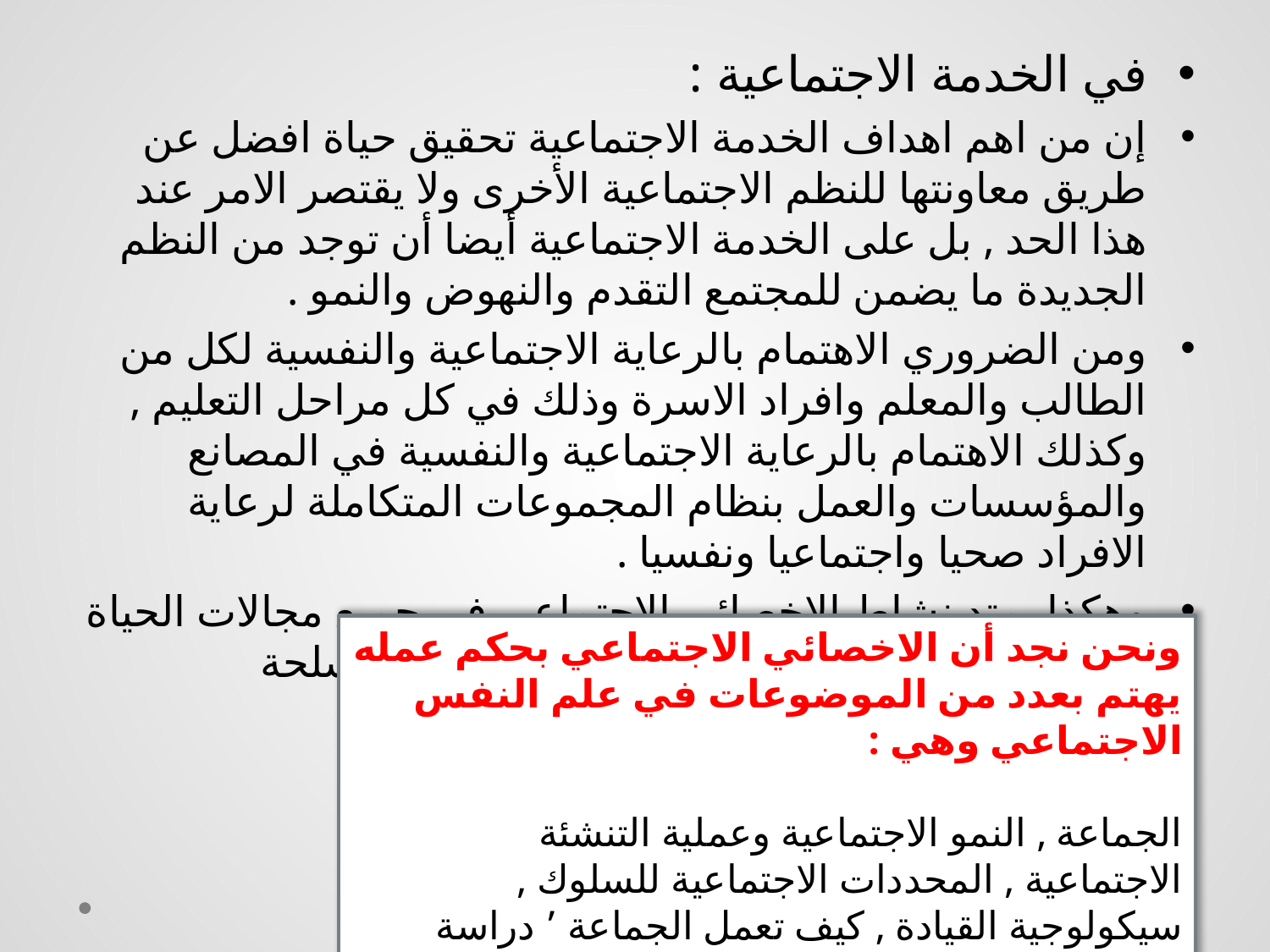

في الخدمة الاجتماعية :
إن من اهم اهداف الخدمة الاجتماعية تحقيق حياة افضل عن طريق معاونتها للنظم الاجتماعية الأخرى ولا يقتصر الامر عند هذا الحد , بل على الخدمة الاجتماعية أيضا أن توجد من النظم الجديدة ما يضمن للمجتمع التقدم والنهوض والنمو .
ومن الضروري الاهتمام بالرعاية الاجتماعية والنفسية لكل من الطالب والمعلم وافراد الاسرة وذلك في كل مراحل التعليم , وكذلك الاهتمام بالرعاية الاجتماعية والنفسية في المصانع والمؤسسات والعمل بنظام المجموعات المتكاملة لرعاية الافراد صحيا واجتماعيا ونفسيا .
وهكذا يمتد نشاط الاخصائي الاجتماعي في جميع مجالات الحياة , في التربية والتعليم وفي الصناعة والقوات المسلحة والصحة ...إلخ

ونحن نجد أن الاخصائي الاجتماعي بحكم عمله يهتم بعدد من الموضوعات في علم النفس الاجتماعي وهي :

الجماعة , النمو الاجتماعية وعملية التنشئة الاجتماعية , المحددات الاجتماعية للسلوك , سيكولوجية القيادة , كيف تعمل الجماعة ’ دراسة الحالة , التشخيص الاجتماعي .....إلخ